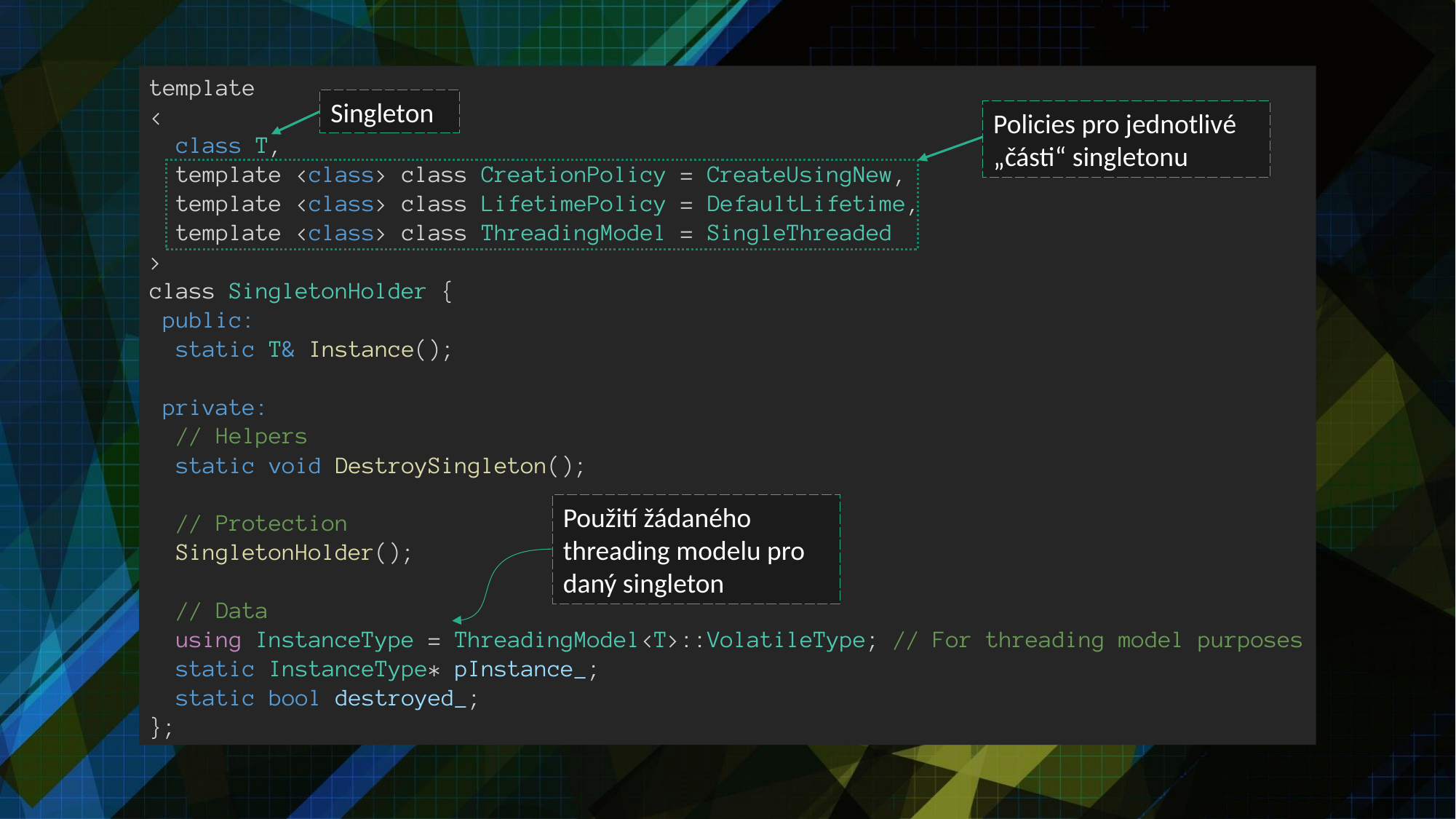

template
<
  class T,
  template <class> class CreationPolicy = CreateUsingNew,
  template <class> class LifetimePolicy = DefaultLifetime,
  template <class> class ThreadingModel = SingleThreaded
>
class SingletonHolder {
 public:
  static T& Instance();

 private:
  // Helpers
  static void DestroySingleton();

  // Protection
  SingletonHolder();

  // Data
  using InstanceType = ThreadingModel<T>::VolatileType; // For threading model purposes
  static InstanceType* pInstance_;
  static bool destroyed_;
};
Singleton
Policies pro jednotlivé „části“ singletonu

Použití žádaného threading modelu pro daný singleton